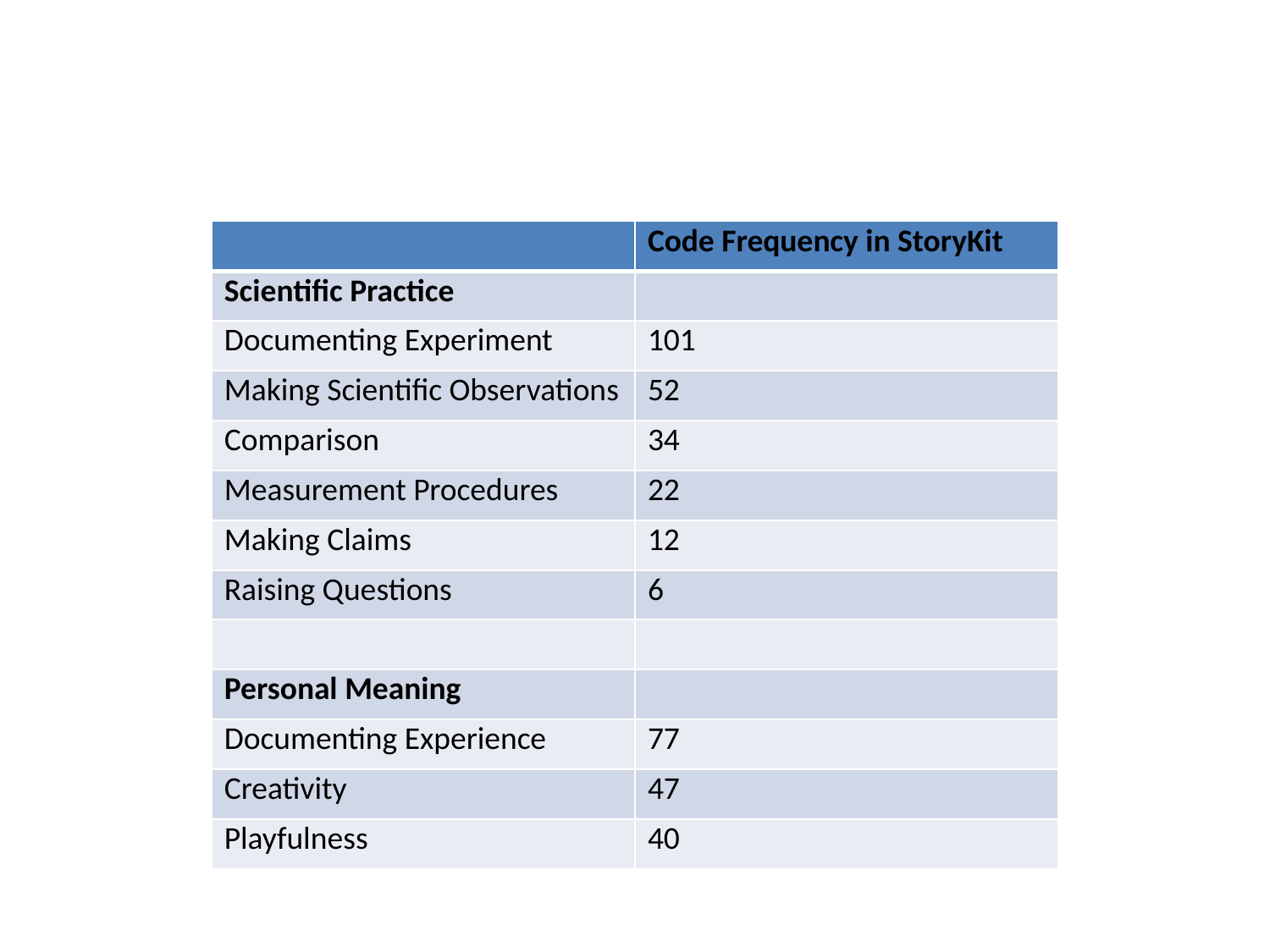

# Storykit supported scientific practice and Personal Meaning
|  | Code Frequency in StoryKit |
| --- | --- |
| Scientific Practice |  |
| Documenting Experiment | 101 |
| Making Scientific Observations | 52 |
| Comparison | 34 |
| Measurement Procedures | 22 |
| Making Claims | 12 |
| Raising Questions | 6 |
|  |  |
| Personal Meaning |  |
| Documenting Experience | 77 |
| Creativity | 47 |
| Playfulness | 40 |